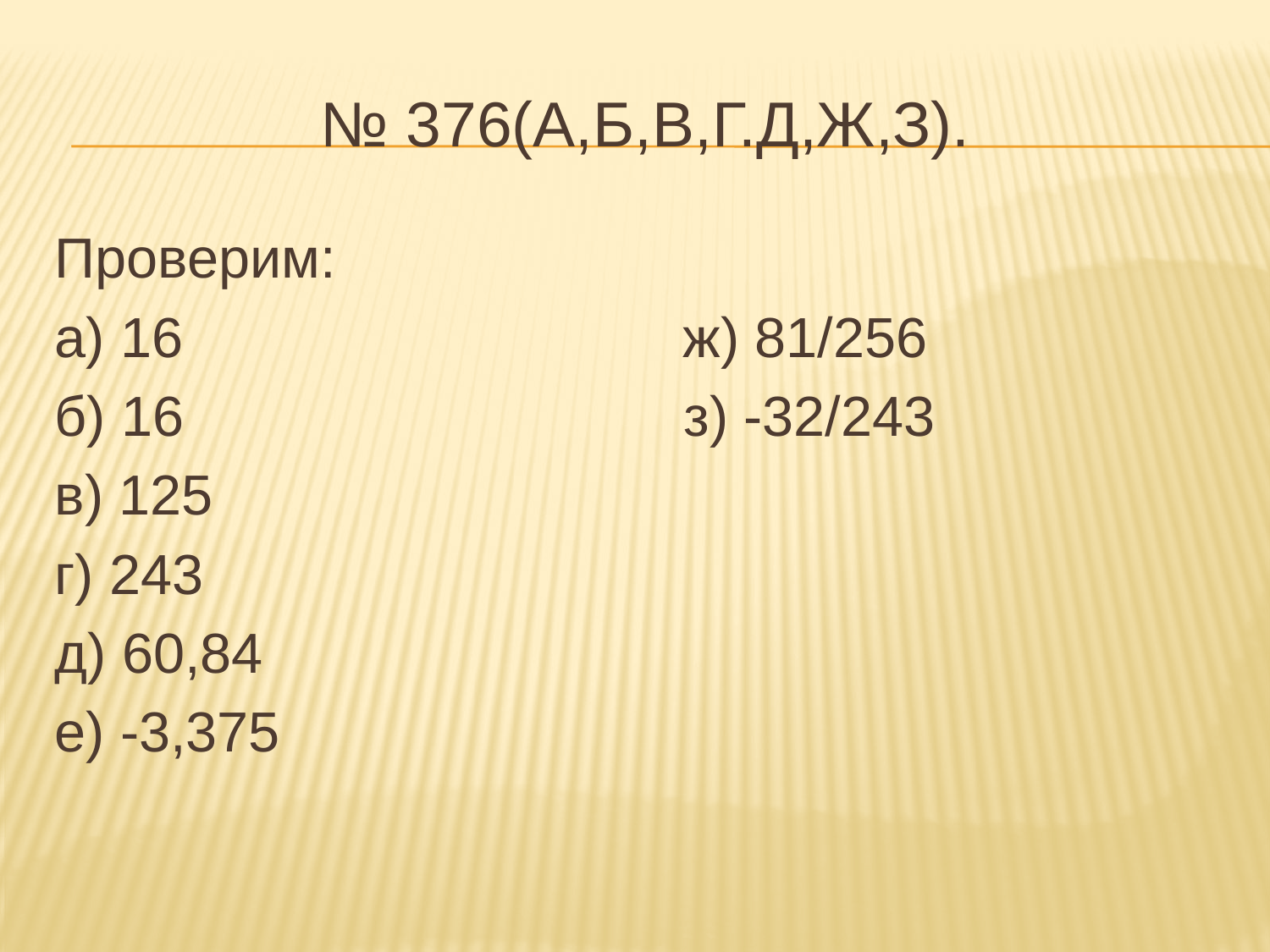

# № 376(а,б,в,г.д,ж,з).
Проверим:
а) 16                                ж) 81/256
б) 16                                з) -32/243
в) 125
г) 243
д) 60,84
е) -3,375